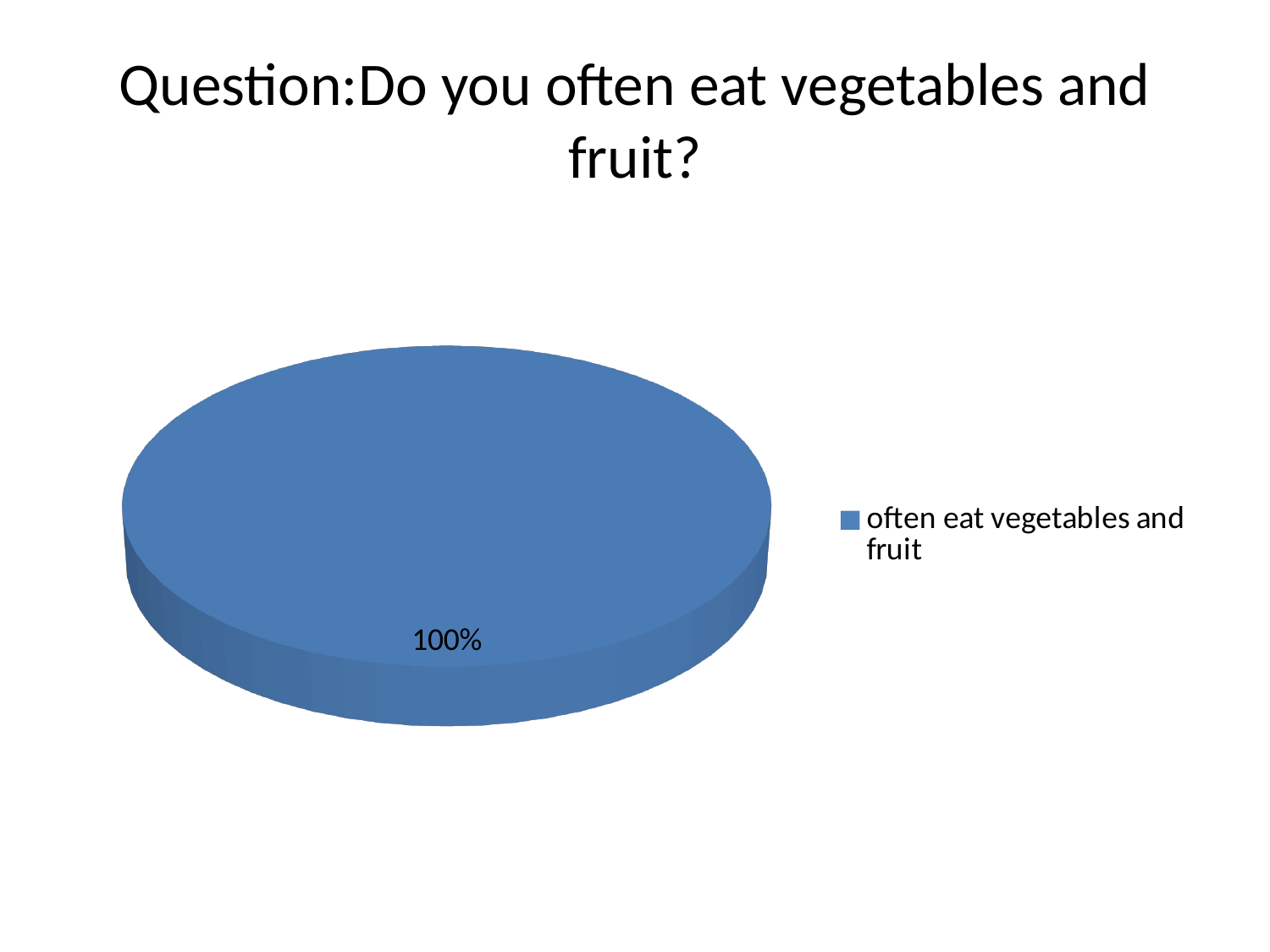

# Question:Do you often eat vegetables and fruit?

[unsupported chart]